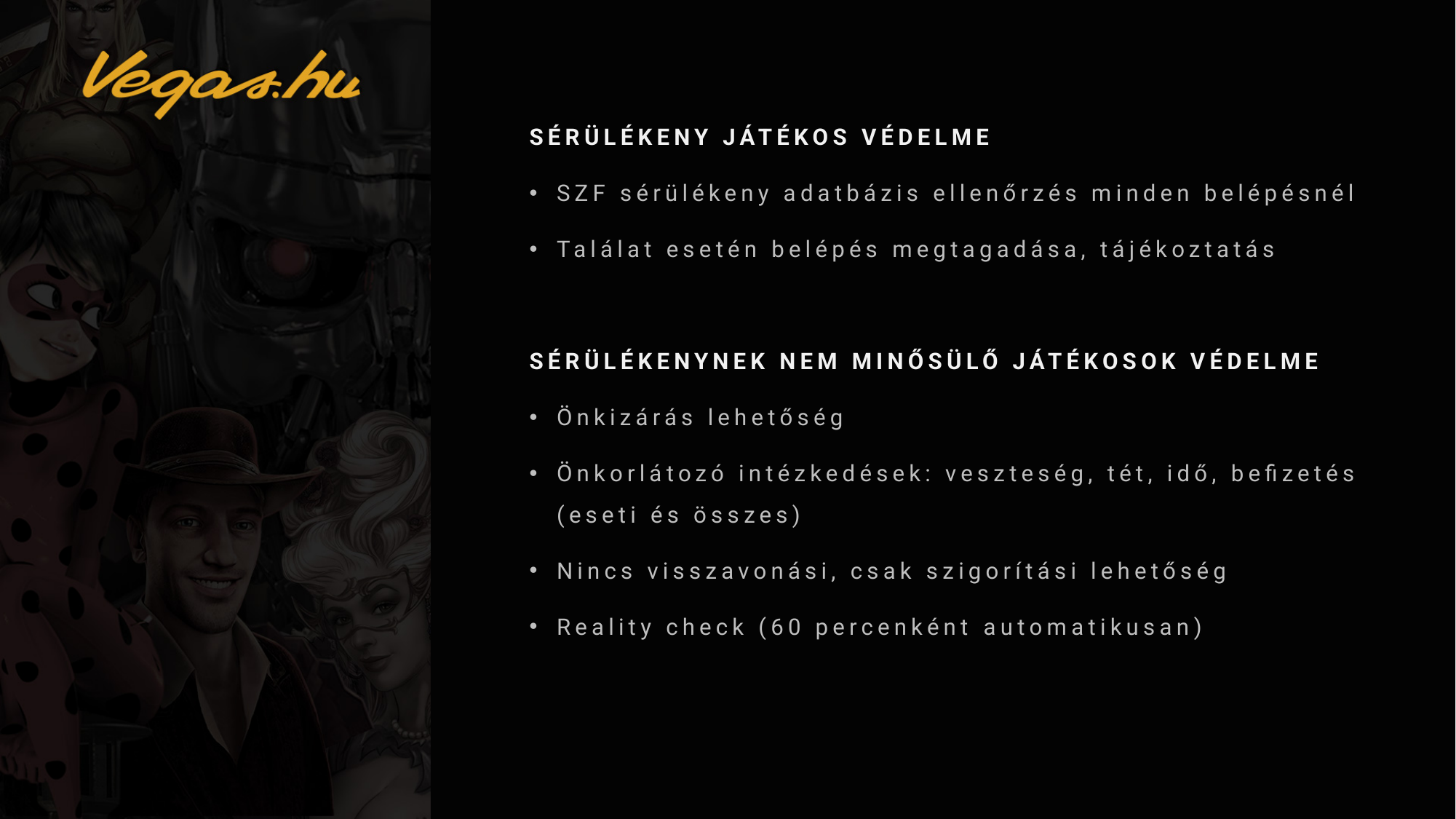

SÉRÜLÉKENY JÁTÉKOS VÉDELME
SZF sérülékeny adatbázis ellenőrzés minden belépésnél
Találat esetén belépés megtagadása, tájékoztatás

SÉRÜLÉKENYNEK NEM MINŐSÜLŐ JÁTÉKOSOK VÉDELME
Önkizárás lehetőség
Önkorlátozó intézkedések: veszteség, tét, idő, befizetés (eseti és összes)
Nincs visszavonási, csak szigorítási lehetőség
Reality check (60 percenként automatikusan)